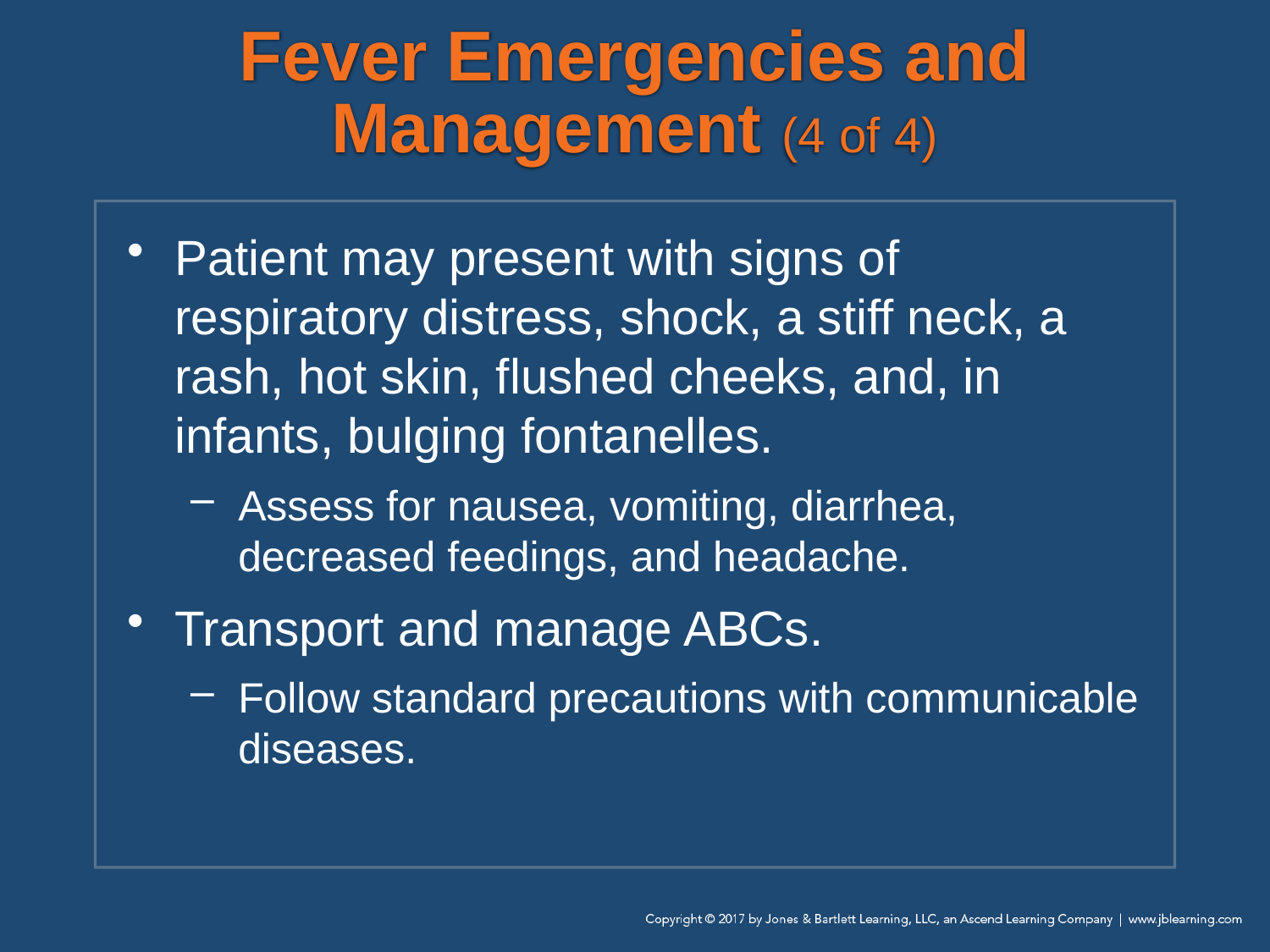

# Fever Emergencies and Management (4 of 4)
Patient may present with signs of respiratory distress, shock, a stiff neck, a rash, hot skin, flushed cheeks, and, in infants, bulging fontanelles.
Assess for nausea, vomiting, diarrhea, decreased feedings, and headache.
Transport and manage ABCs.
Follow standard precautions with communicable diseases.